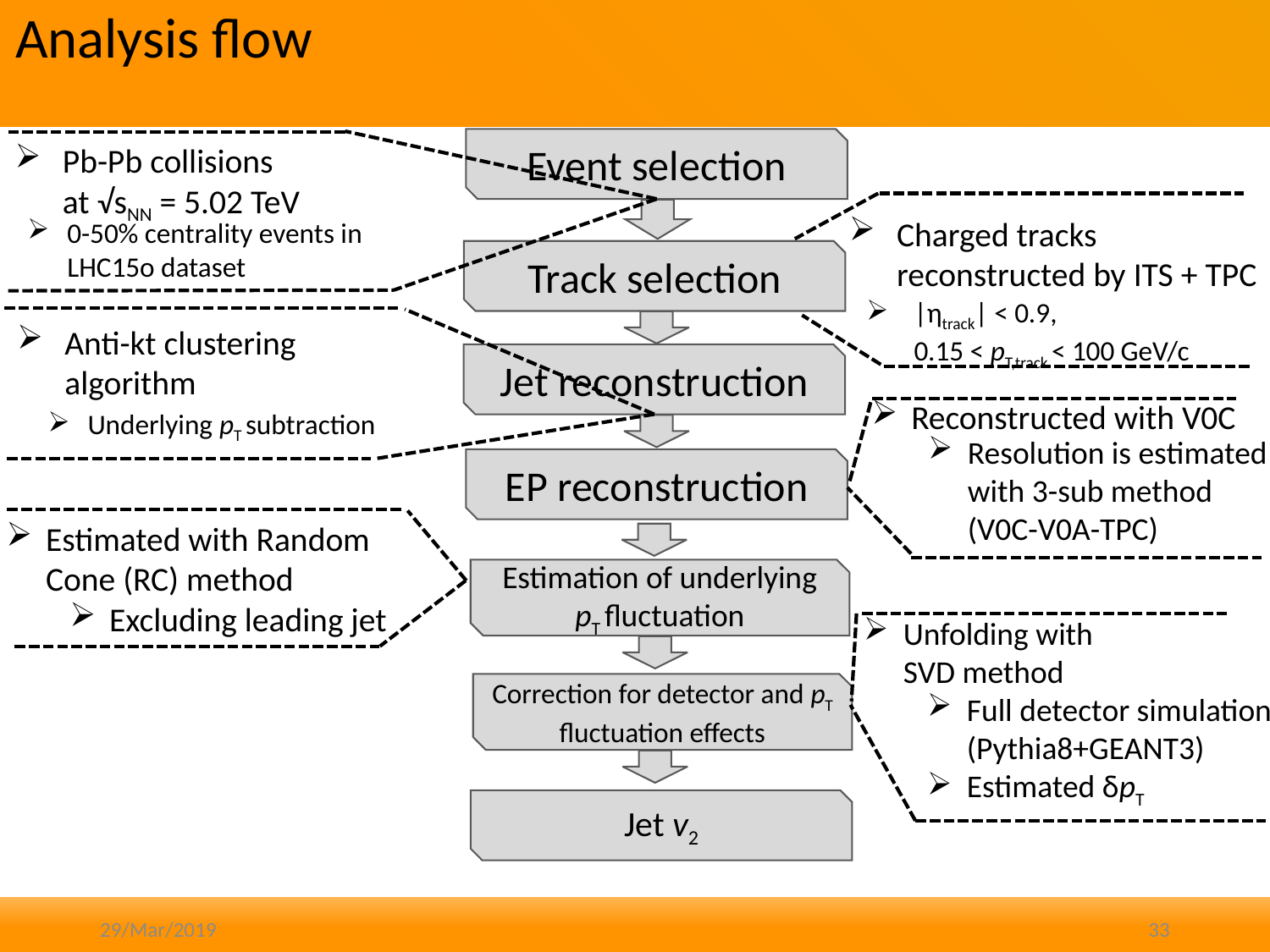

# Analysis flow
Event selection
Pb-Pb collisions
at √sNN = 5.02 TeV

Charged tracks
reconstructed by ITS + TPC
0-50% centrality events in LHC15o dataset
Track selection
|ηtrack| < 0.9,
0.15 < pT,track < 100 GeV/c

Anti-kt clustering
algorithm
Jet reconstruction
Reconstructed with V0C
Underlying pT subtraction
Jet cone radii R = 0.2,|ηjet| < 0.9 - R
Signal: Anti-kT , Background: kT

Resolution is estimated with 3-sub method
(V0C-V0A-TPC)
EP reconstruction
Jet event
Classification w.r.t EP
Estimated with Random
Cone (RC) method
Excluding leading jet

Estimation of underlying pT fluctuation
Unfolding with
SVD method
Full detector simulation (Pythia8+GEANT3)
Estimated δpT

Correction for detector and pT fluctuation effects

Jet v2
29/Mar/2019
33
With V0C detector
Acceptance:
-3.7 < η < -1.7
Corrected by side-band method
Side-band region 1 < |η| < 1.5

Fitting to quantify the shape of the correlation function